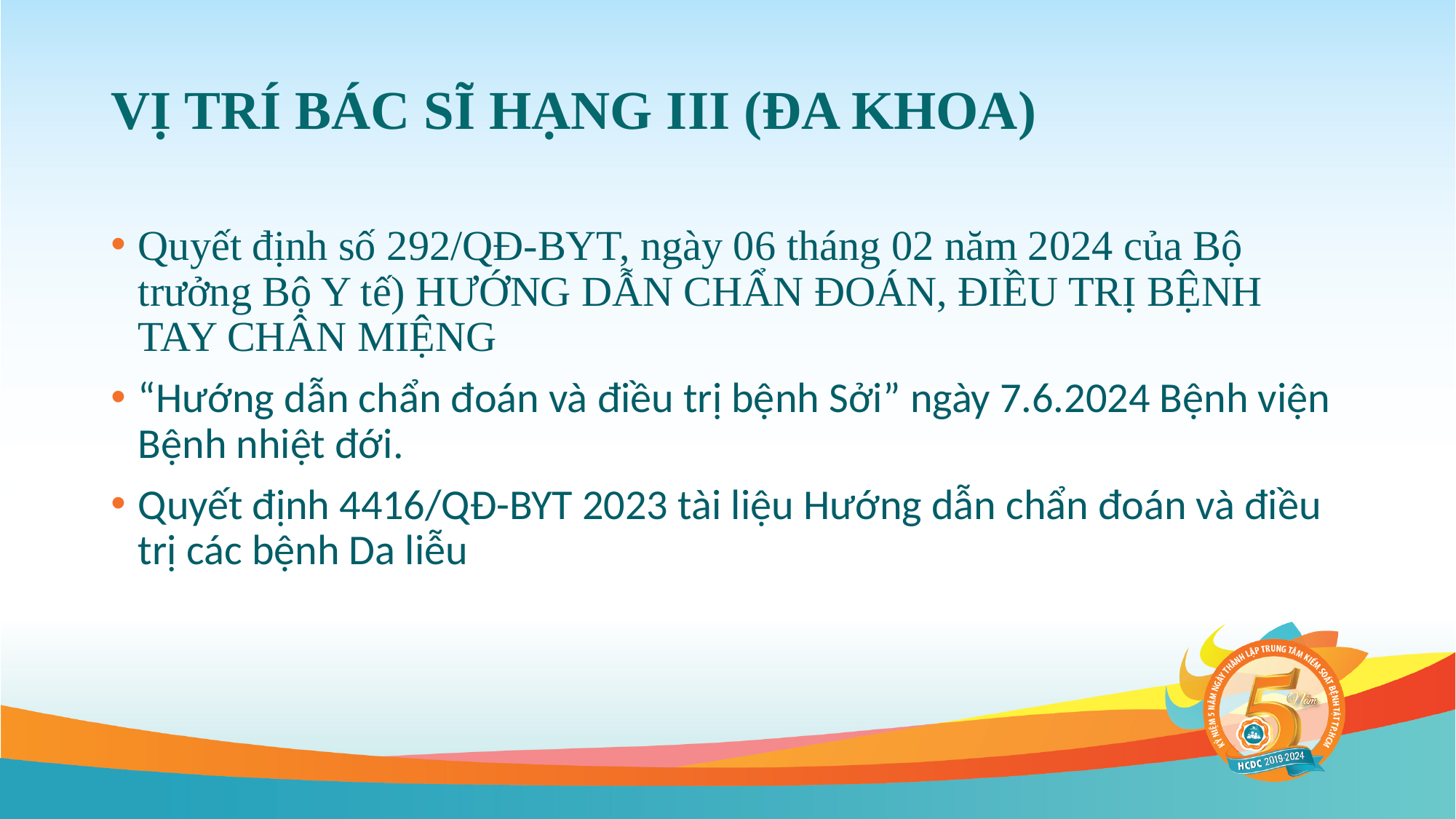

# VỊ TRÍ BÁC SĨ HẠNG III (ĐA KHOA)
Quyết định số 292/QĐ-BYT, ngày 06 tháng 02 năm 2024 của Bộ trưởng Bộ Y tế) HƯỚNG DẪN CHẨN ĐOÁN, ĐIỀU TRỊ BỆNH TAY CHÂN MIỆNG
“Hướng dẫn chẩn đoán và điều trị bệnh Sởi” ngày 7.6.2024 Bệnh viện Bệnh nhiệt đới.
Quyết định 4416/QĐ-BYT 2023 tài liệu Hướng dẫn chẩn đoán và điều trị các bệnh Da liễu